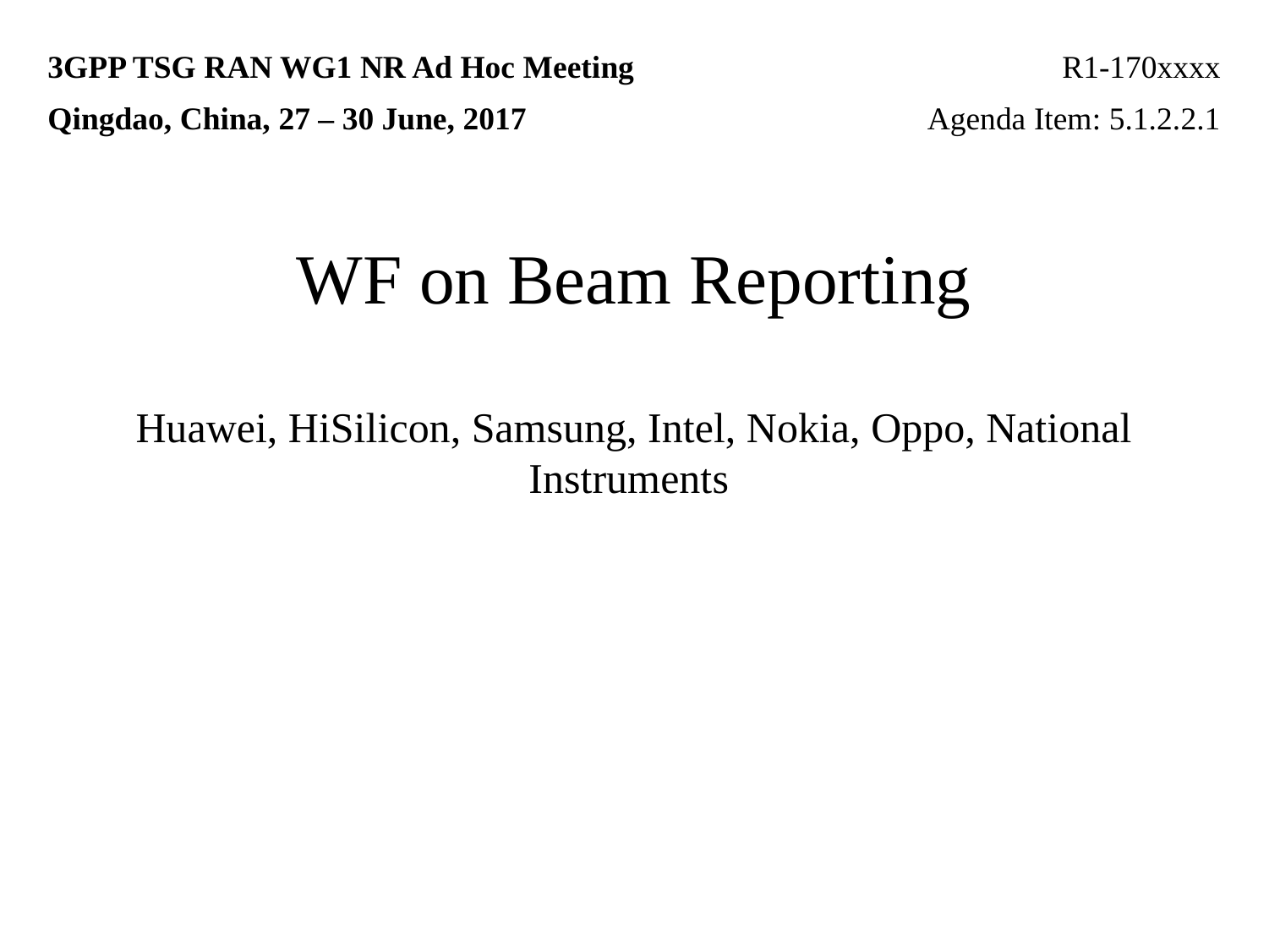

| 3GPP TSG RAN WG1 NR Ad Hoc Meeting | R1-170xxxx |
| --- | --- |
| Qingdao, China, 27 – 30 June, 2017 | Agenda Item: 5.1.2.2.1 |
# WF on Beam Reporting
Huawei, HiSilicon, Samsung, Intel, Nokia, Oppo, National Instruments